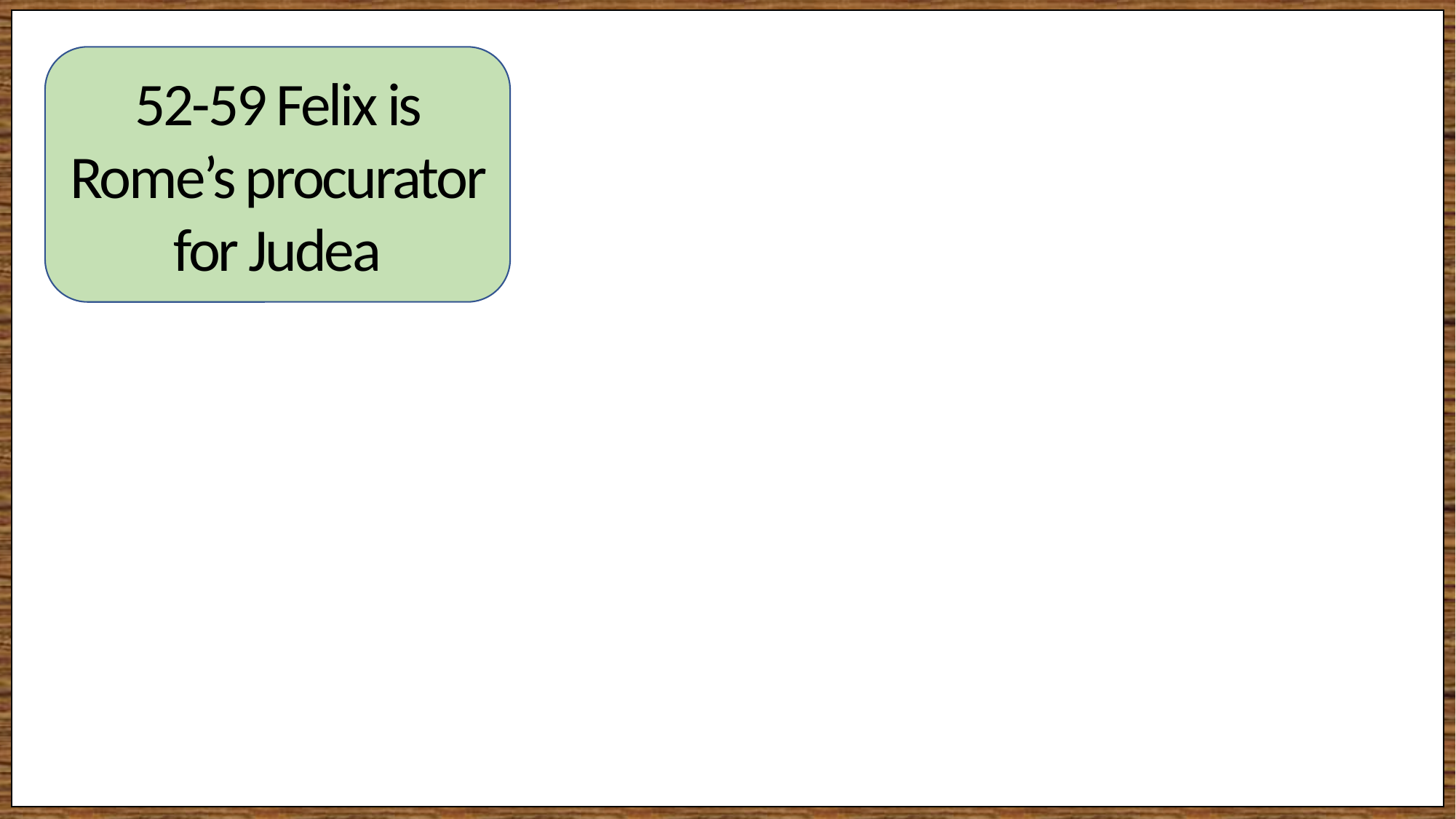

Paul, an apostle
52-59 Felix is Rome’s procurator for Judea